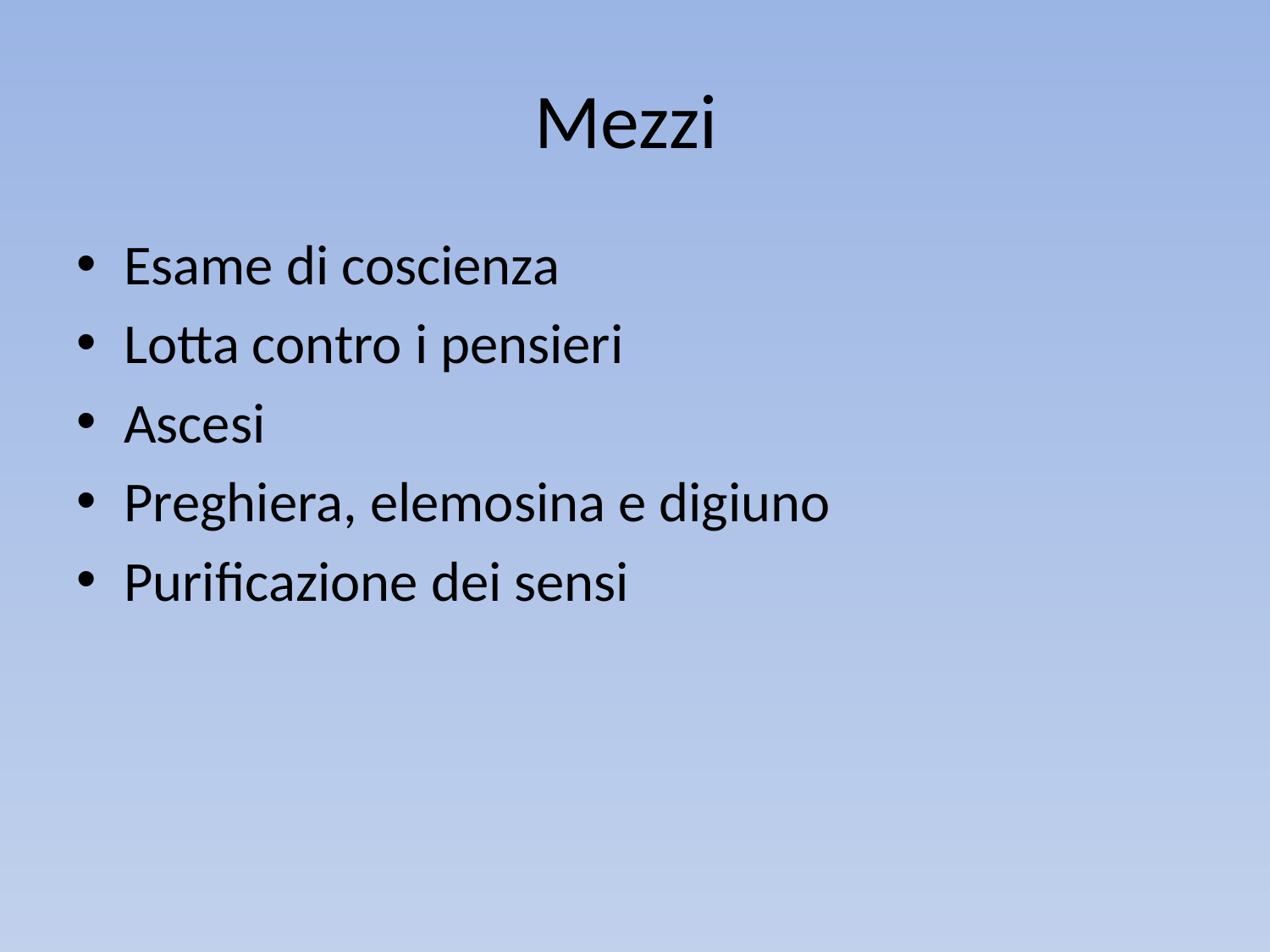

# Mezzi
Esame di coscienza
Lotta contro i pensieri
Ascesi
Preghiera, elemosina e digiuno
Purificazione dei sensi